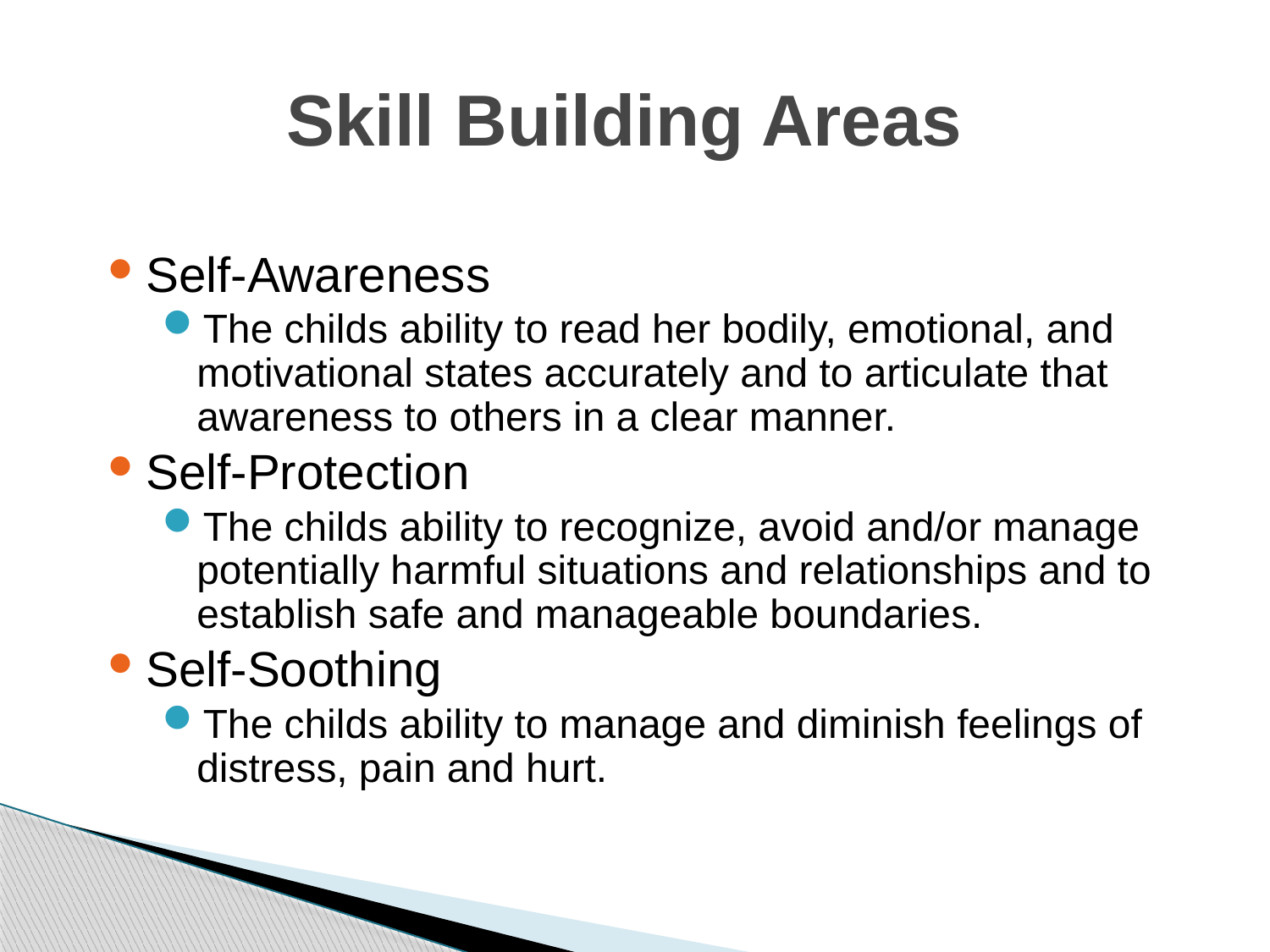

# Skill Building Areas
Self-Awareness
The childs ability to read her bodily, emotional, and motivational states accurately and to articulate that awareness to others in a clear manner.
Self-Protection
The childs ability to recognize, avoid and/or manage potentially harmful situations and relationships and to establish safe and manageable boundaries.
Self-Soothing
The childs ability to manage and diminish feelings of distress, pain and hurt.